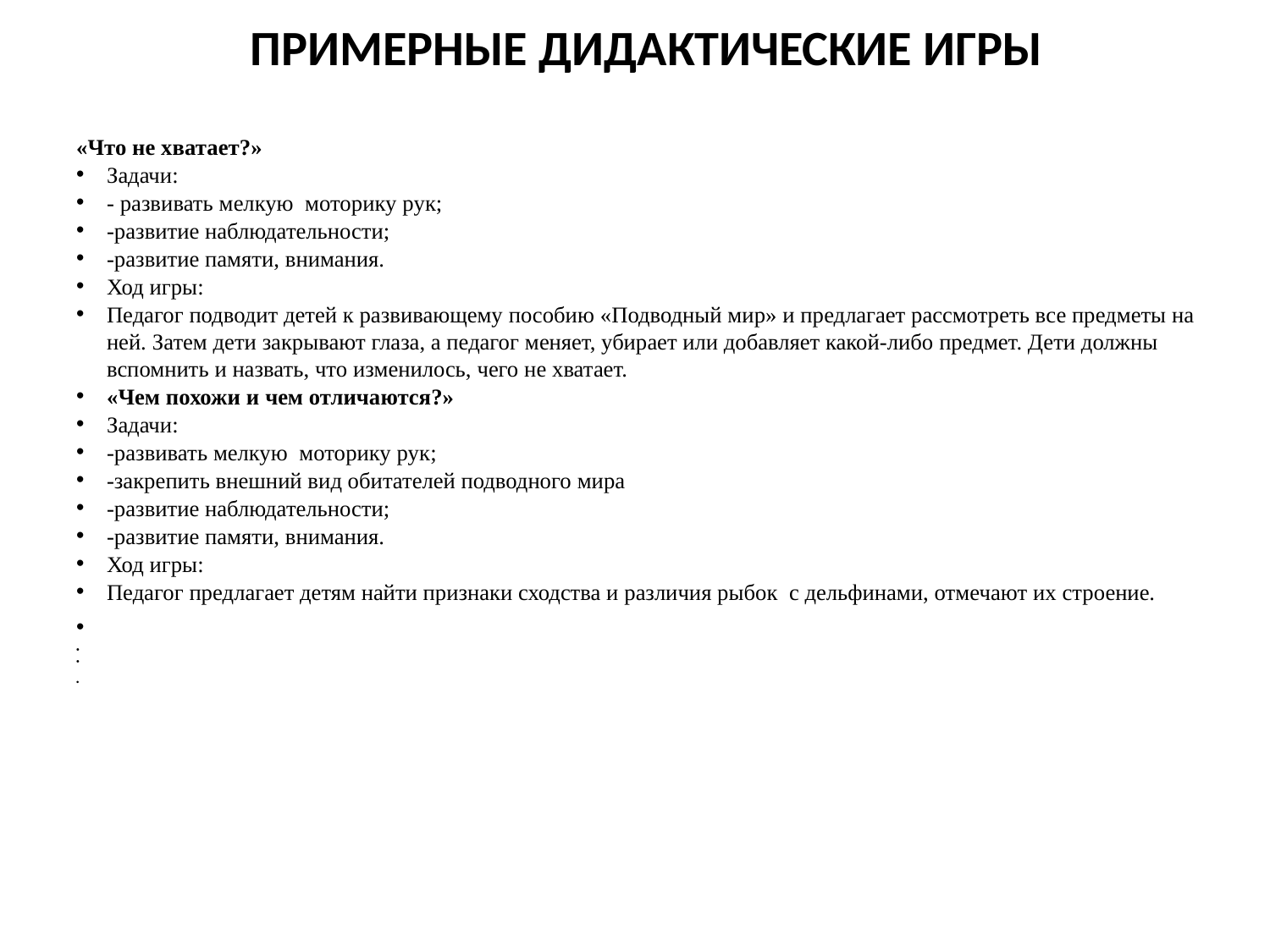

# ПРИМЕРНЫЕ ДИДАКТИЧЕСКИЕ ИГРЫ
«Что не хватает?»
Задачи:
- развивать мелкую  моторику рук;
-развитие наблюдательности;
-развитие памяти, внимания.
Ход игры:
Педагог подводит детей к развивающему пособию «Подводный мир» и предлагает рассмотреть все предметы на ней. Затем дети закрывают глаза, а педагог меняет, убирает или добавляет какой-либо предмет. Дети должны вспомнить и назвать, что изменилось, чего не хватает.
«Чем похожи и чем отличаются?»
Задачи:
-развивать мелкую  моторику рук;
-закрепить внешний вид обитателей подводного мира
-развитие наблюдательности;
-развитие памяти, внимания.
Ход игры:
Педагог предлагает детям найти признаки сходства и различия рыбок  с дельфинами, отмечают их строение.